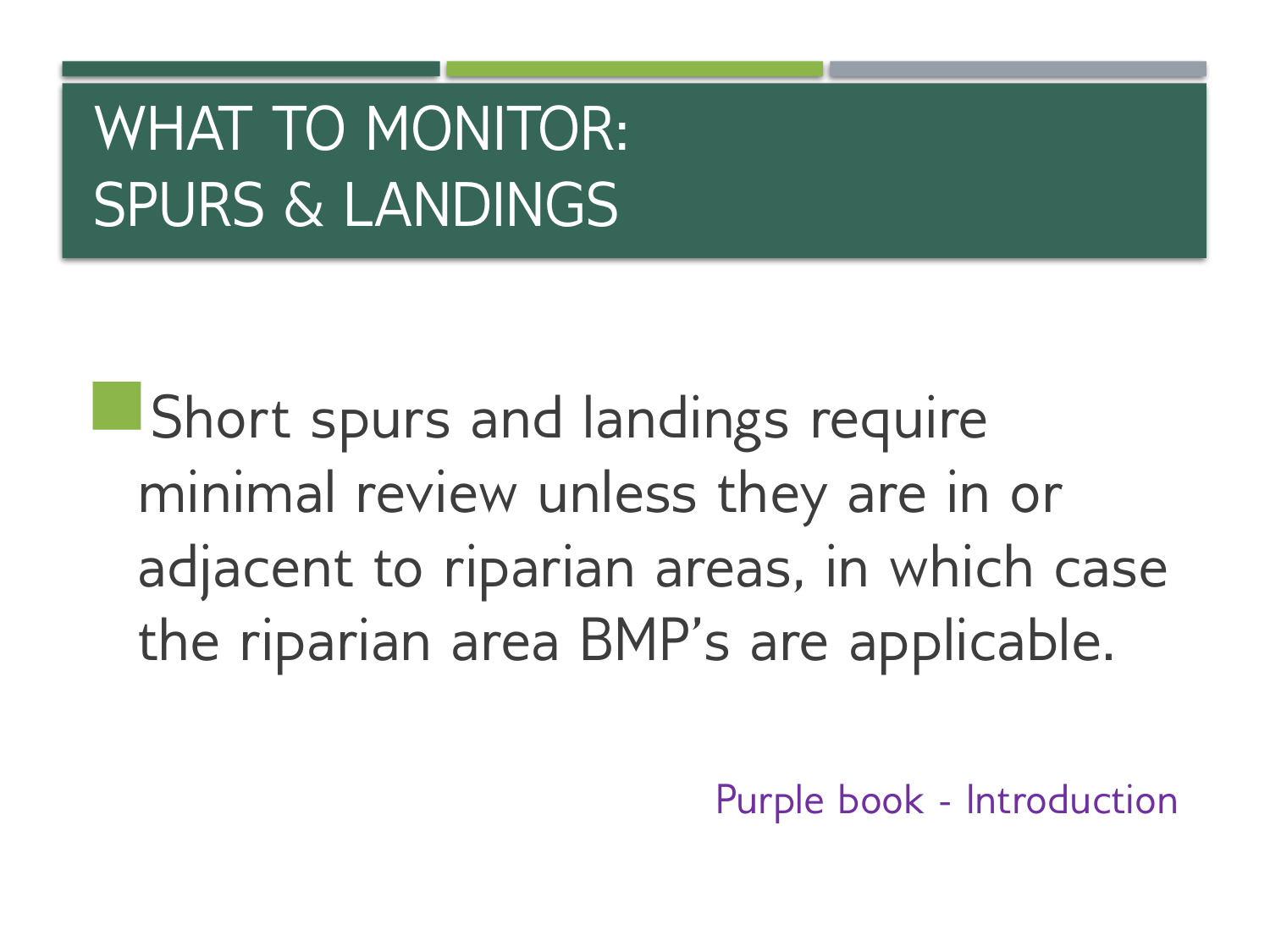

# What to Monitor: Spurs & landings
Short spurs and landings require minimal review unless they are in or adjacent to riparian areas, in which case the riparian area BMP’s are applicable.

 Purple book - Introduction